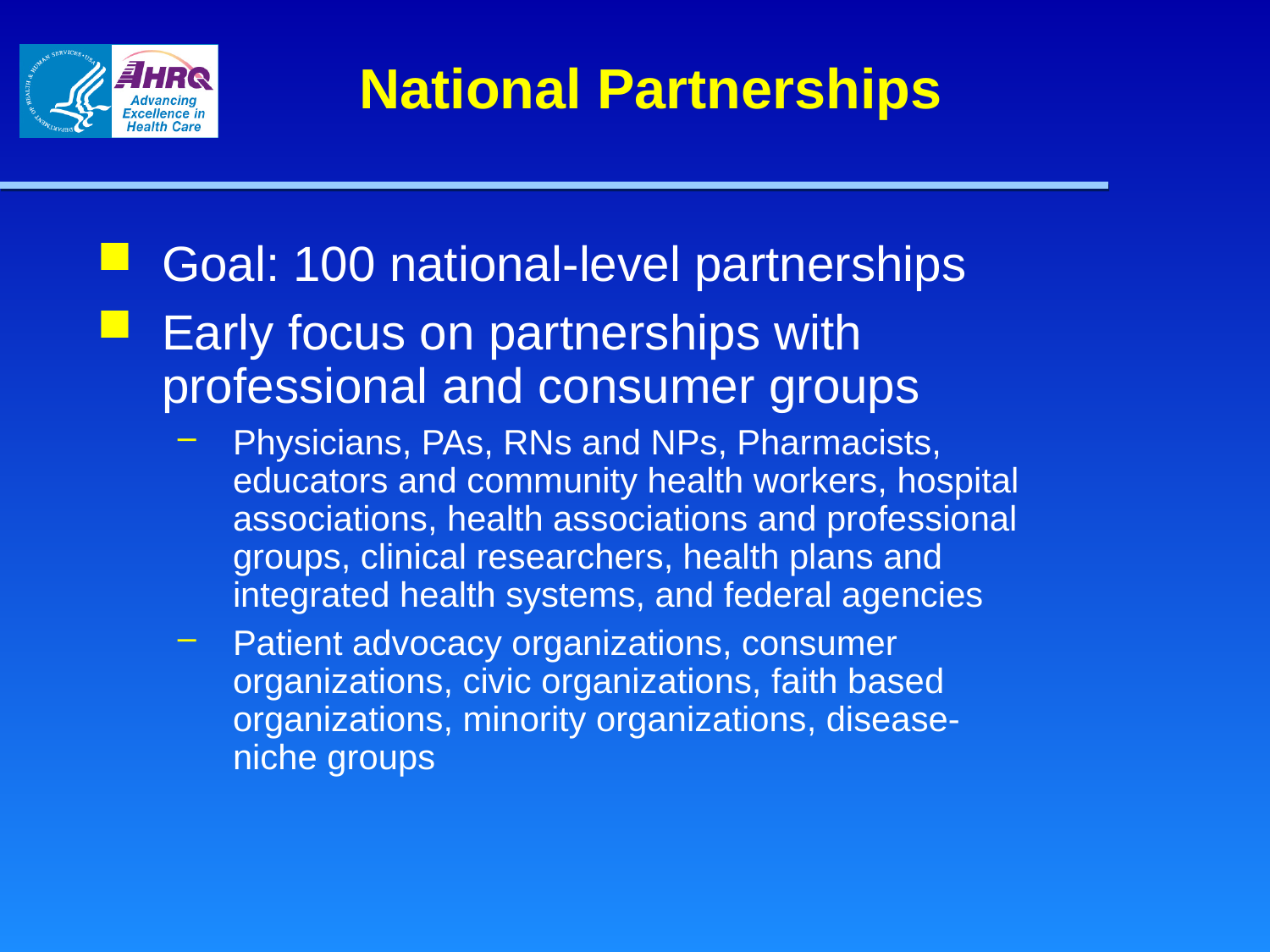

# National Partnerships
Goal: 100 national-level partnerships
Early focus on partnerships with professional and consumer groups
Physicians, PAs, RNs and NPs, Pharmacists, educators and community health workers, hospital associations, health associations and professional groups, clinical researchers, health plans and integrated health systems, and federal agencies
Patient advocacy organizations, consumer organizations, civic organizations, faith based organizations, minority organizations, disease-niche groups